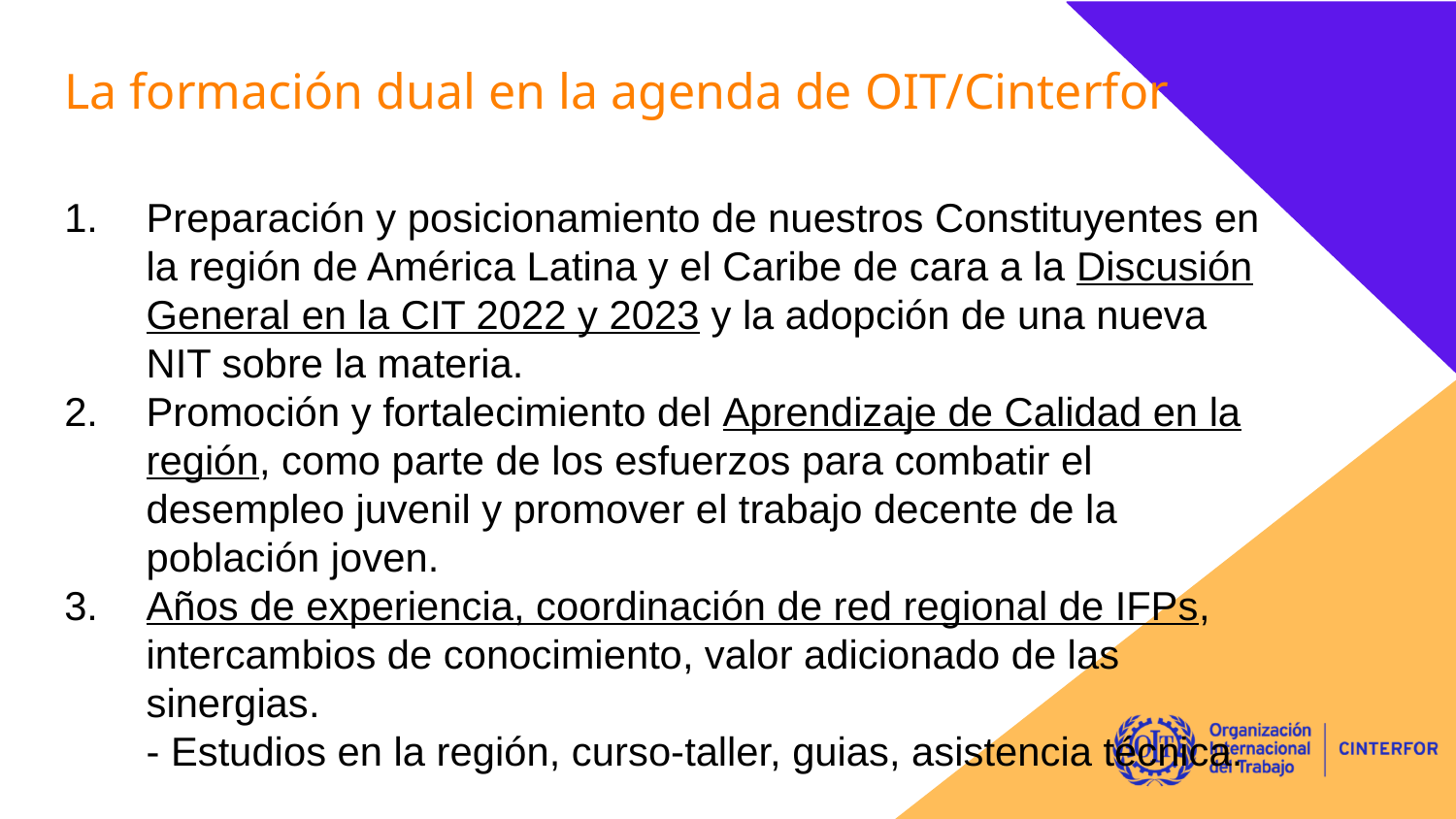

La formación dual en la agenda de OIT/Cinterfor

Preparación y posicionamiento de nuestros Constituyentes en la región de América Latina y el Caribe de cara a la Discusión General en la CIT 2022 y 2023 y la adopción de una nueva NIT sobre la materia.
Promoción y fortalecimiento del Aprendizaje de Calidad en la región, como parte de los esfuerzos para combatir el desempleo juvenil y promover el trabajo decente de la población joven.
Años de experiencia, coordinación de red regional de IFPs, intercambios de conocimiento, valor adicionado de las sinergias.
- Estudios en la región, curso-taller, guias, asistencia técnica.